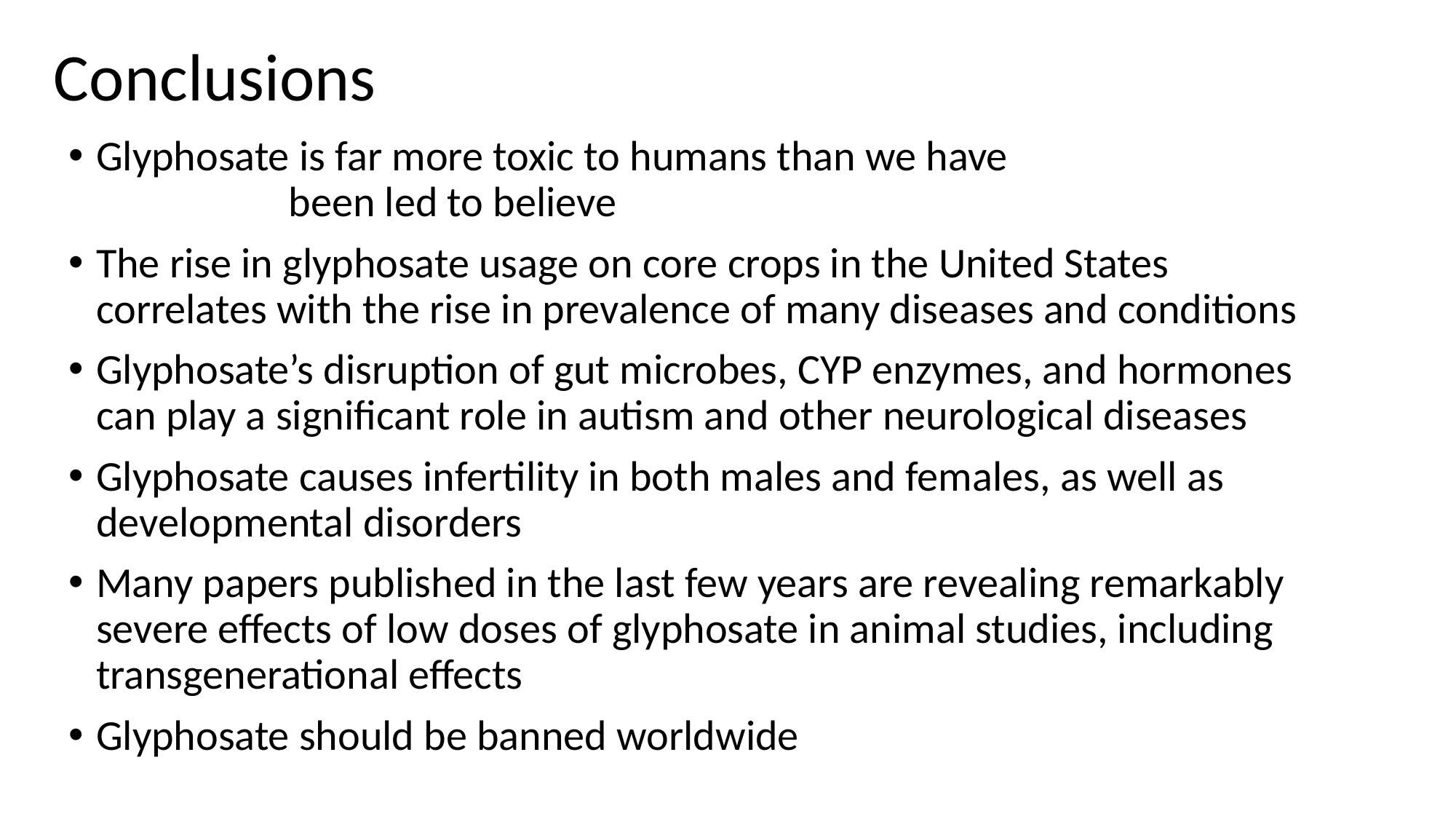

# Conclusions
Glyphosate is far more toxic to humans than we have                                                   been led to believe
The rise in glyphosate usage on core crops in the United States correlates with the rise in prevalence of many diseases and conditions
Glyphosate’s disruption of gut microbes, CYP enzymes, and hormones can play a significant role in autism and other neurological diseases
Glyphosate causes infertility in both males and females, as well as developmental disorders
Many papers published in the last few years are revealing remarkably severe effects of low doses of glyphosate in animal studies, including transgenerational effects
Glyphosate should be banned worldwide